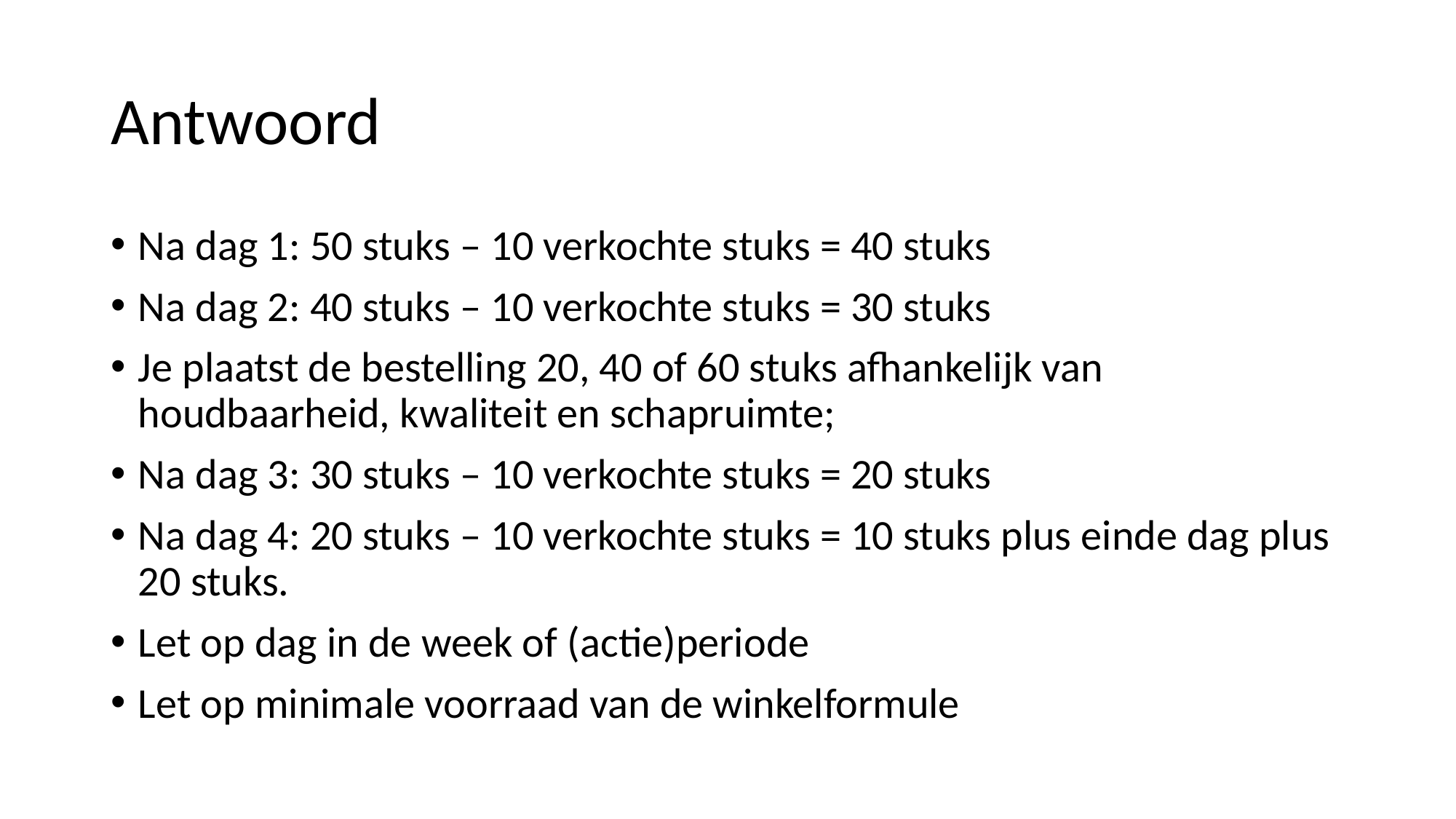

# Antwoord
Na dag 1: 50 stuks – 10 verkochte stuks = 40 stuks
Na dag 2: 40 stuks – 10 verkochte stuks = 30 stuks
Je plaatst de bestelling 20, 40 of 60 stuks afhankelijk van houdbaarheid, kwaliteit en schapruimte;
Na dag 3: 30 stuks – 10 verkochte stuks = 20 stuks
Na dag 4: 20 stuks – 10 verkochte stuks = 10 stuks plus einde dag plus 20 stuks.
Let op dag in de week of (actie)periode
Let op minimale voorraad van de winkelformule